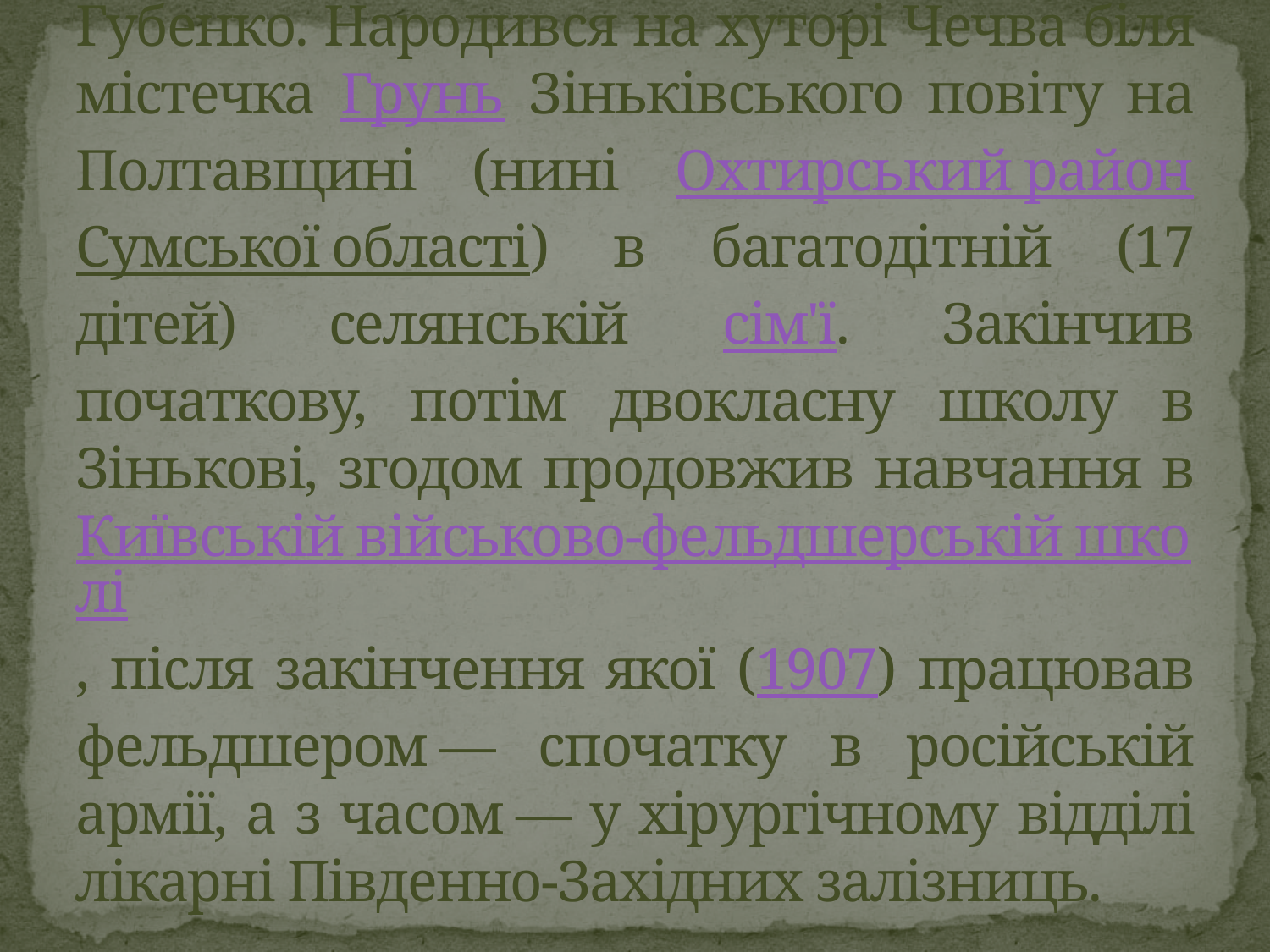

# Справжнє ім'я — Павло Михайлович Губенко. Народився на хуторі Чечва біля містечка Грунь Зіньківського повіту на Полтавщині (нині Охтирський район Сумської області) в багатодітній (17 дітей) селянській сім'ї. Закінчив початкову, потім двокласну школу в Зінькові, згодом продовжив навчання в Київській військово-фельдшерській школі, після закінчення якої (1907) працював фельдшером — спочатку в російській армії, а з часом — у хірургічному відділі лікарні Південно-Західних залізниць.